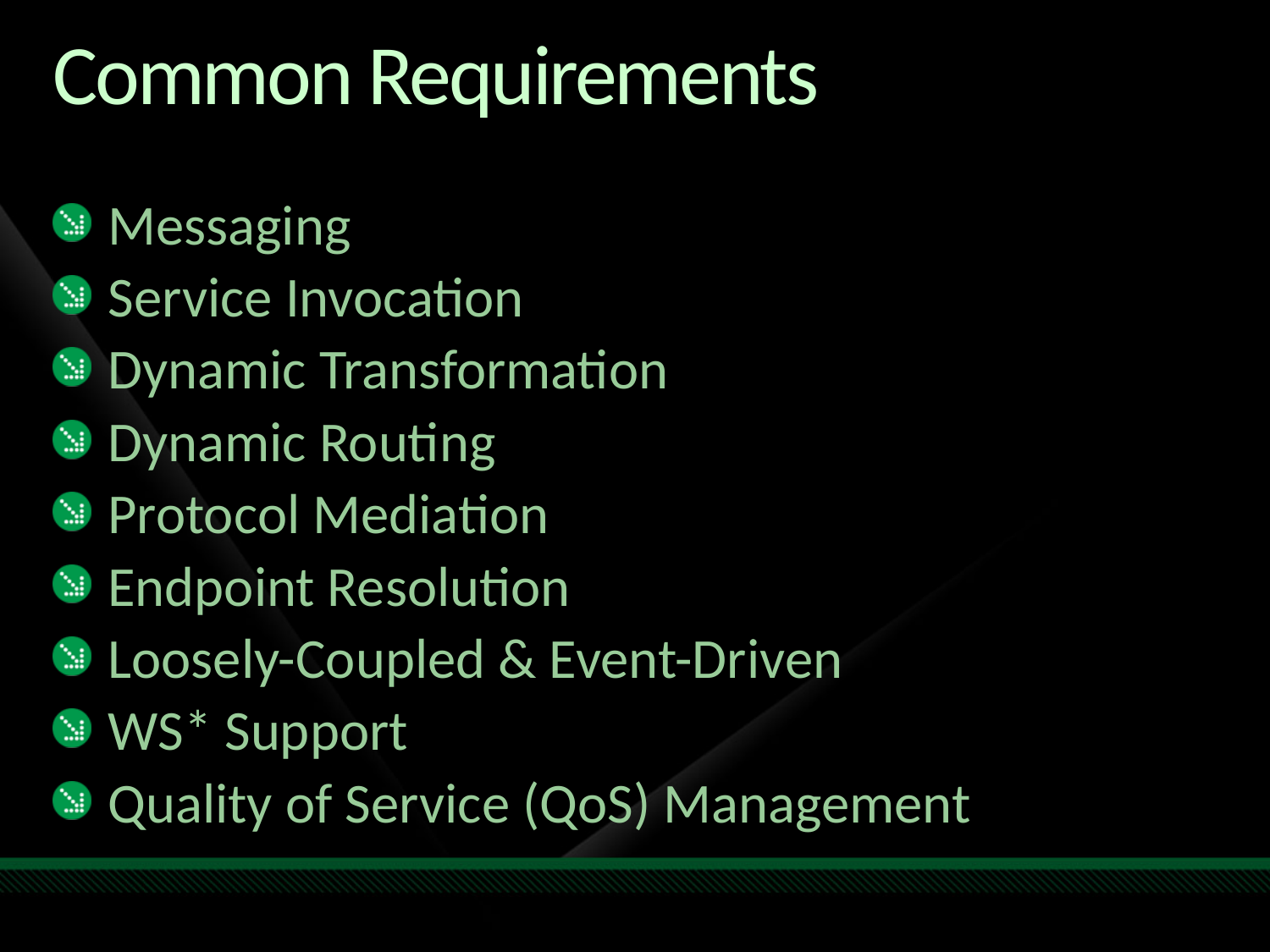

# Common Requirements
Messaging
Service Invocation
Dynamic Transformation
Dynamic Routing
Protocol Mediation
Endpoint Resolution
Loosely-Coupled & Event-Driven
WS* Support
Quality of Service (QoS) Management